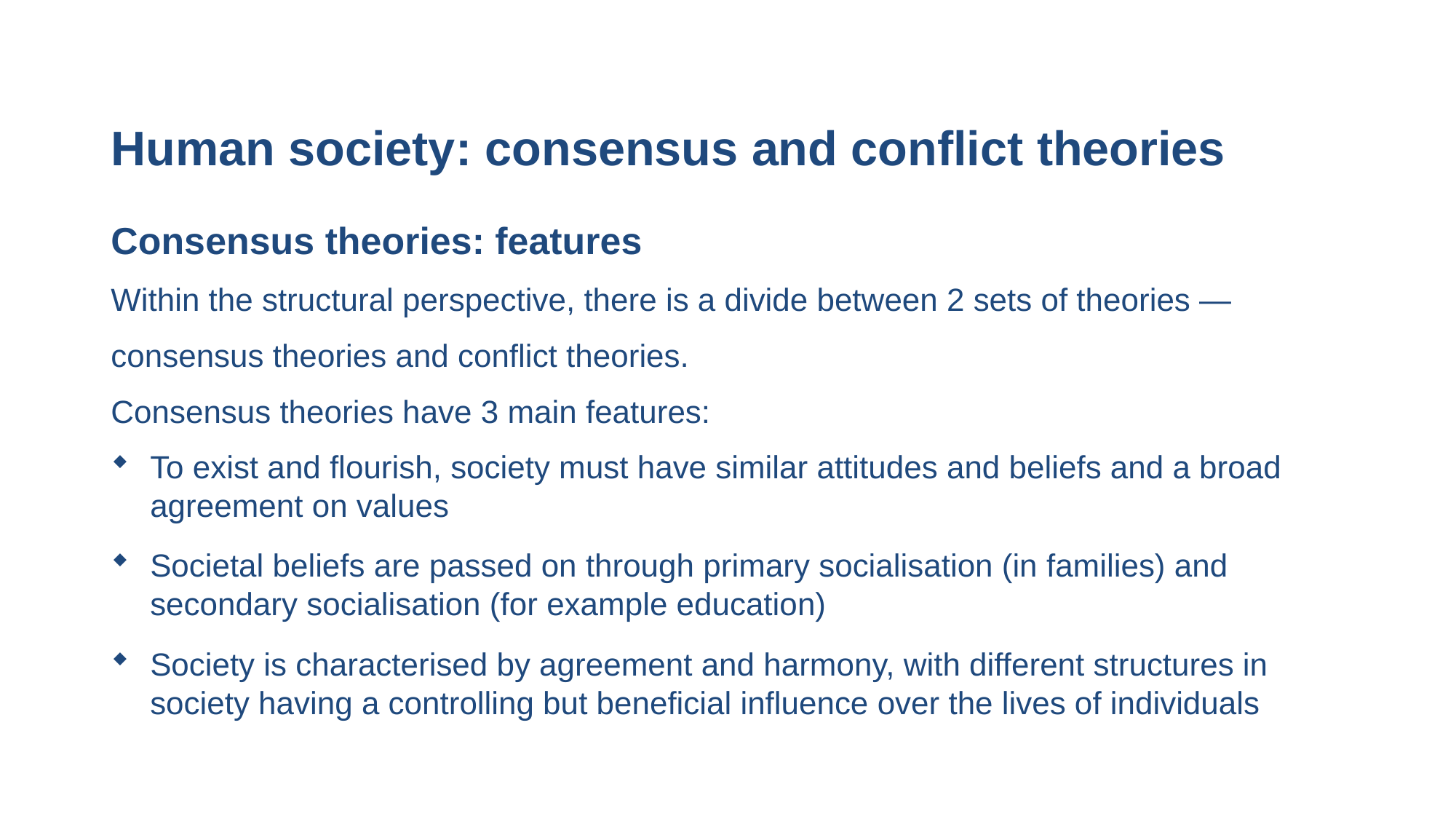

# Human society: consensus and conflict theories
Consensus theories: features
Within the structural perspective, there is a divide between 2 sets of theories —
consensus theories and conflict theories.
Consensus theories have 3 main features:
To exist and flourish, society must have similar attitudes and beliefs and a broad agreement on values
Societal beliefs are passed on through primary socialisation (in families) and secondary socialisation (for example education)
Society is characterised by agreement and harmony, with different structures in society having a controlling but beneficial influence over the lives of individuals